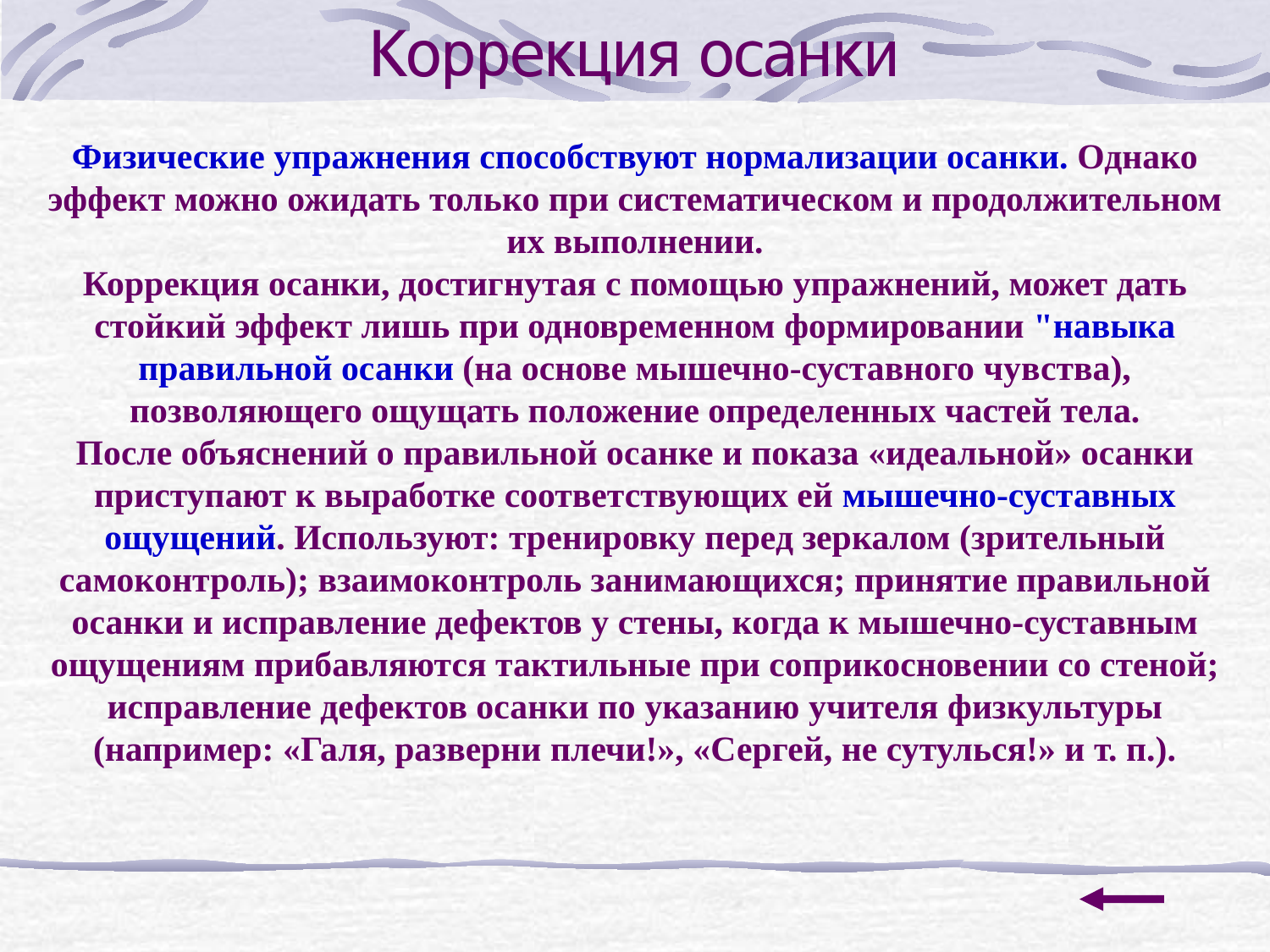

# Коррекция осанки
Физические упражнения способствуют нормализации осанки. Однако эффект можно ожидать только при систематическом и продолжительном их выполнении.
Коррекция осанки, достигнутая с помощью упражнений, может дать стойкий эффект лишь при одновременном формировании "навыка правильной осанки (на основе мышечно-суставного чувства), позволяющего ощущать положение определенных частей тела.
После объяснений о правильной осанке и показа «идеальной» осанки приступают к выработке соответствующих ей мышечно-суставных ощущений. Используют: тренировку перед зеркалом (зрительный самоконтроль); взаимоконтроль занимающихся; принятие правильной осанки и исправление дефектов у стены, когда к мышечно-суставным ощущениям прибавляются тактильные при соприкосновении со стеной; исправление дефектов осанки по указанию учителя физкультуры (например: «Галя, разверни плечи!», «Сергей, не сутулься!» и т. п.).